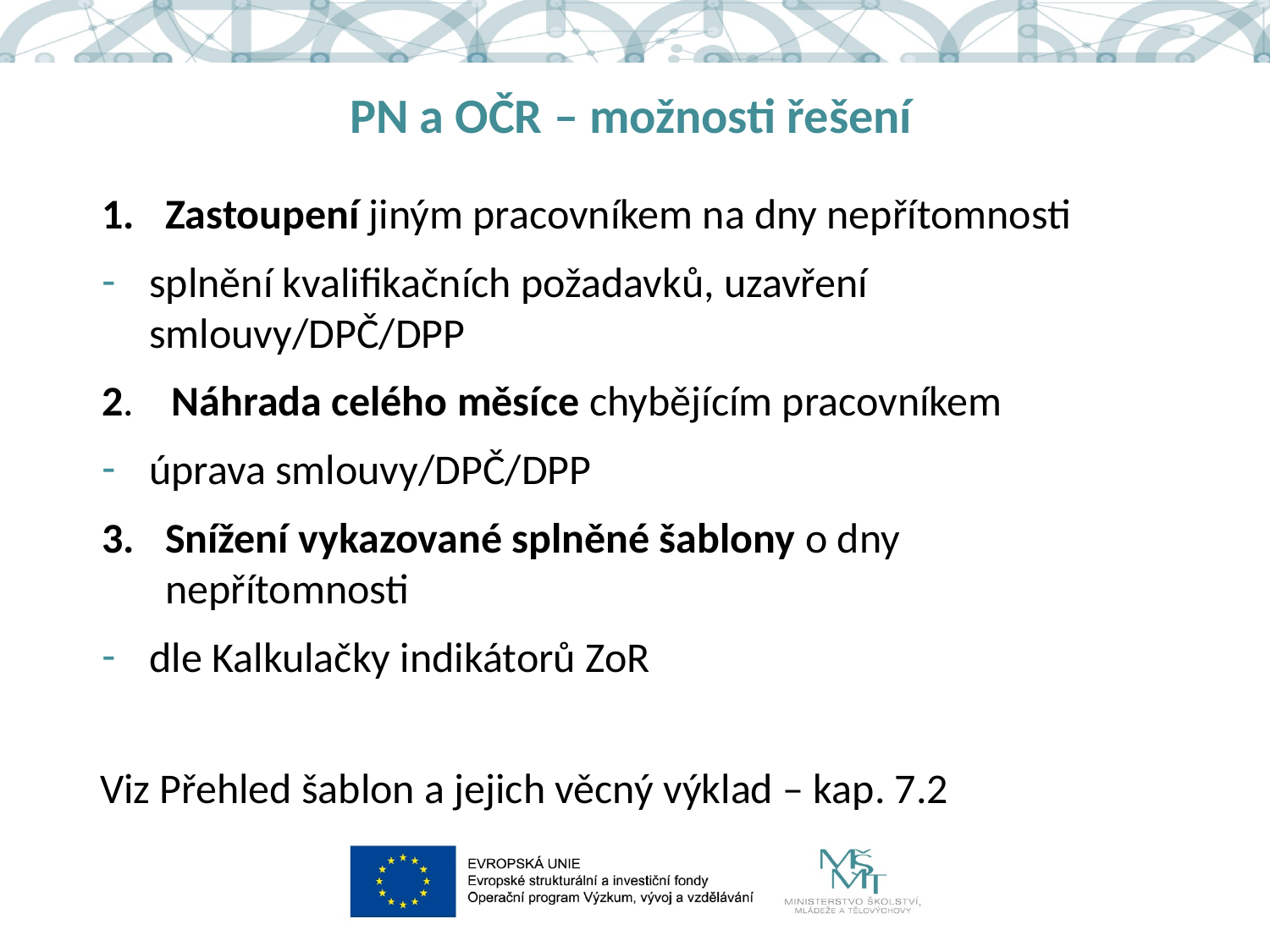

# PN a OČR – možnosti řešení
Zastoupení jiným pracovníkem na dny nepřítomnosti
splnění kvalifikačních požadavků, uzavření smlouvy/DPČ/DPP
2.    Náhrada celého měsíce chybějícím pracovníkem
úprava smlouvy/DPČ/DPP
Snížení vykazované splněné šablony o dny nepřítomnosti
dle Kalkulačky indikátorů ZoR

Viz Přehled šablon a jejich věcný výklad – kap. 7.2